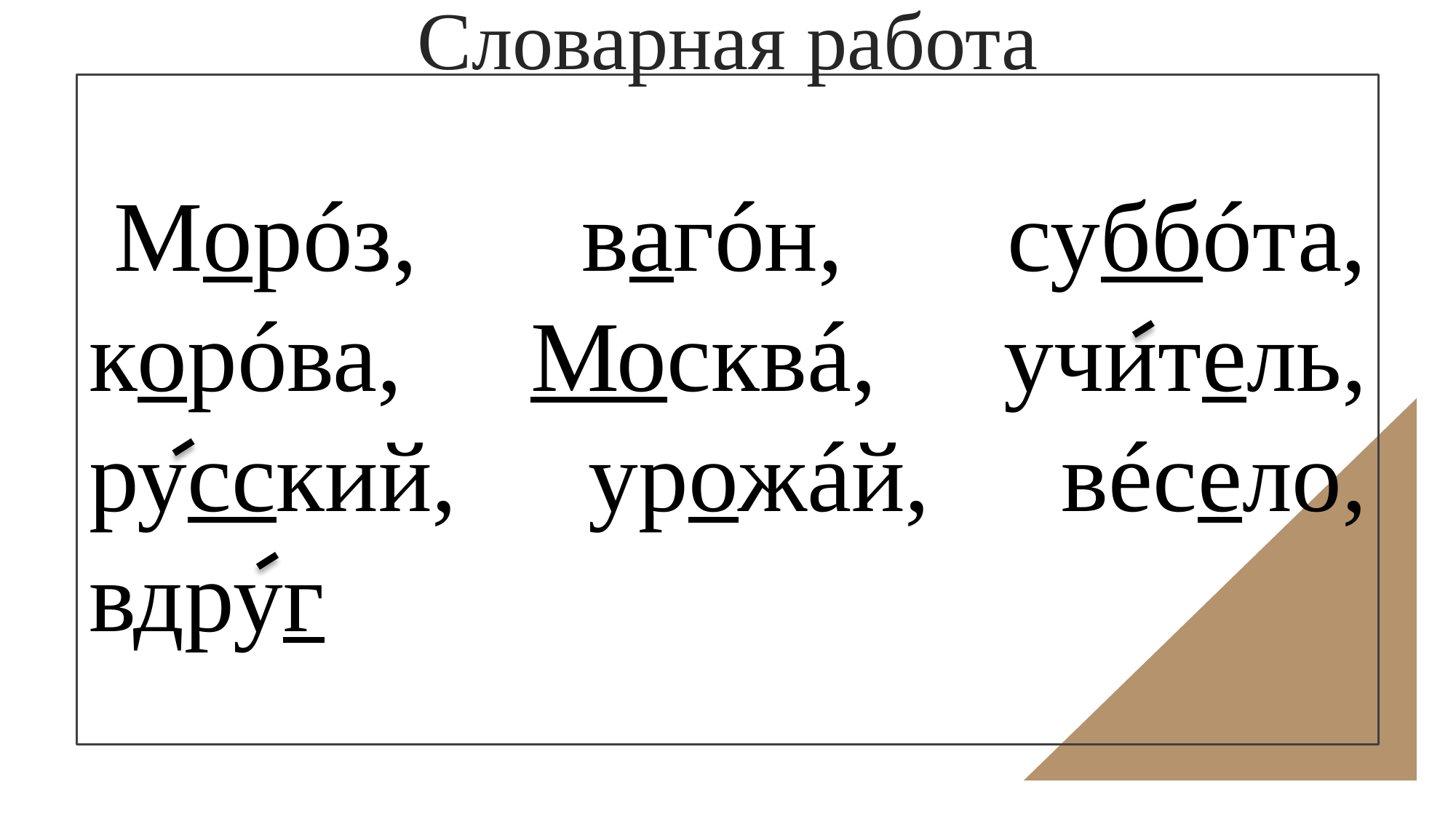

# Словарная работа

 Морóз, вагóн, суббóта, корóва, Москвá, учитель, русский, урожáй, вéсело, вдруг